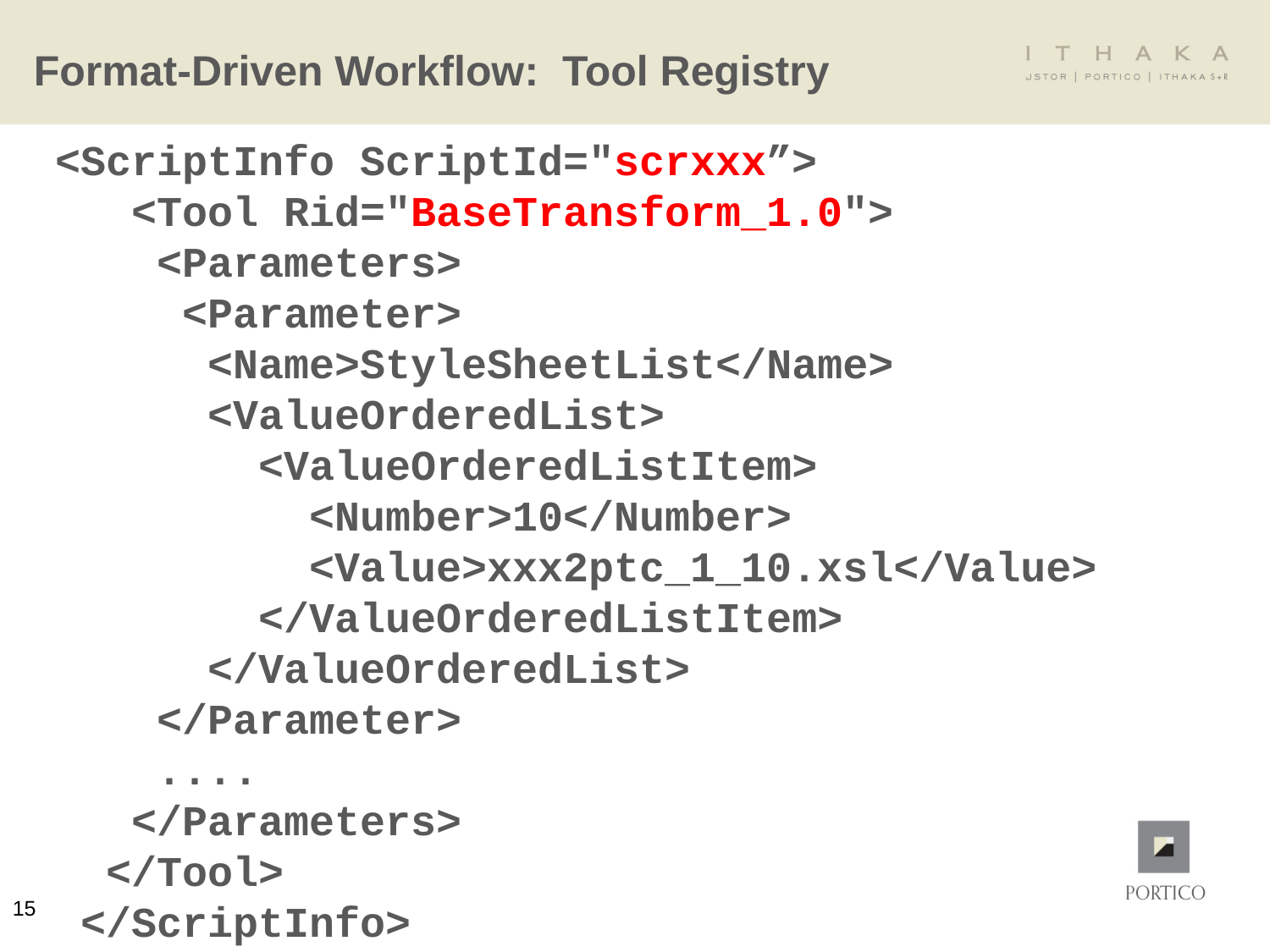

# Format-Driven Workflow:  Tool Registry
<ScriptInfo ScriptId="scrxxx”>
   <Tool Rid="BaseTransform_1.0">
    <Parameters>
     <Parameter>
      <Name>StyleSheetList</Name>
      <ValueOrderedList>
        <ValueOrderedListItem>
          <Number>10</Number>
          <Value>xxx2ptc_1_10.xsl</Value>
        </ValueOrderedListItem>
      </ValueOrderedList>
    </Parameter>
    ....
   </Parameters>
  </Tool>
 </ScriptInfo>
15